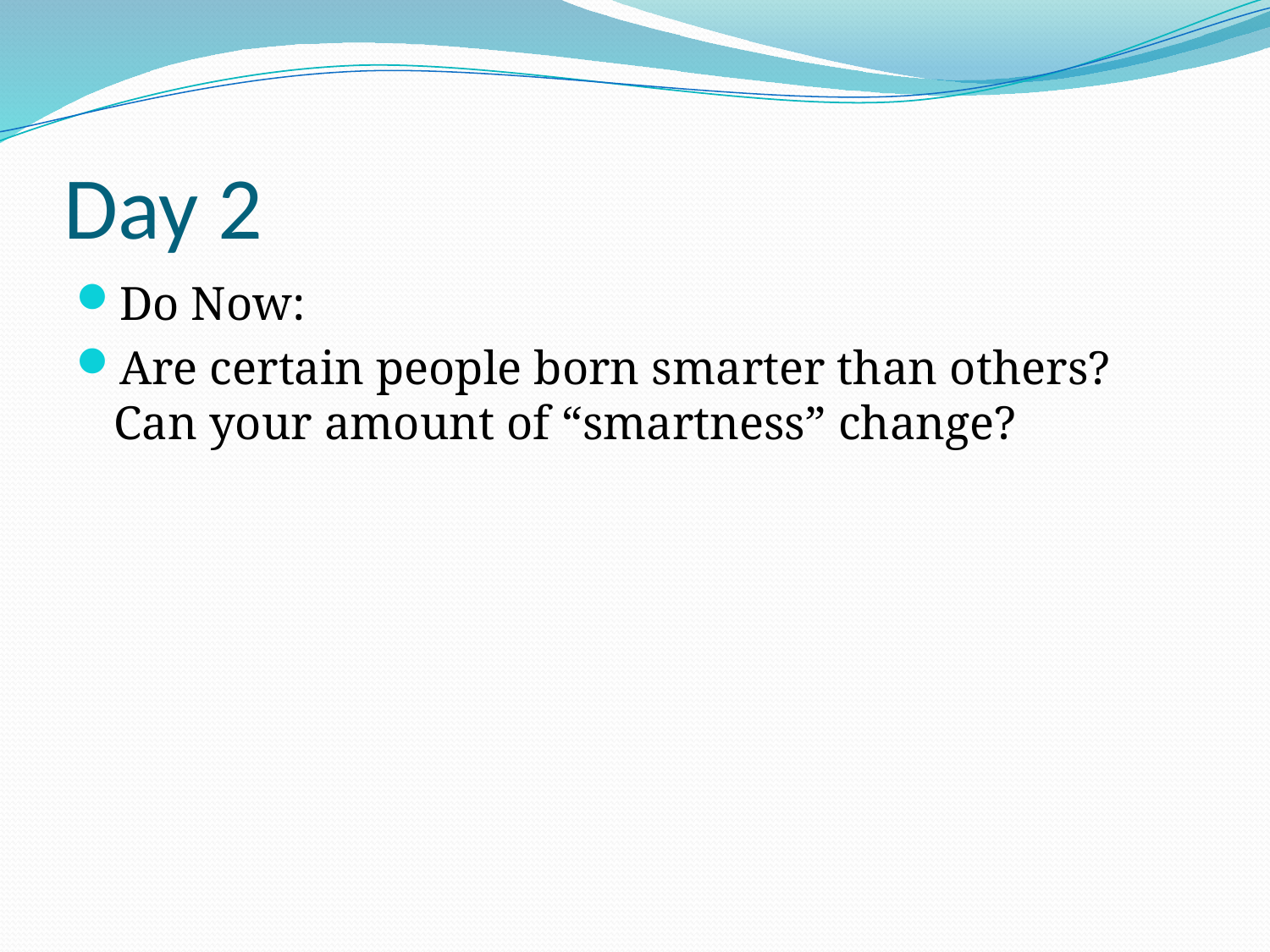

# Day 2
Do Now:
Are certain people born smarter than others? Can your amount of “smartness” change?